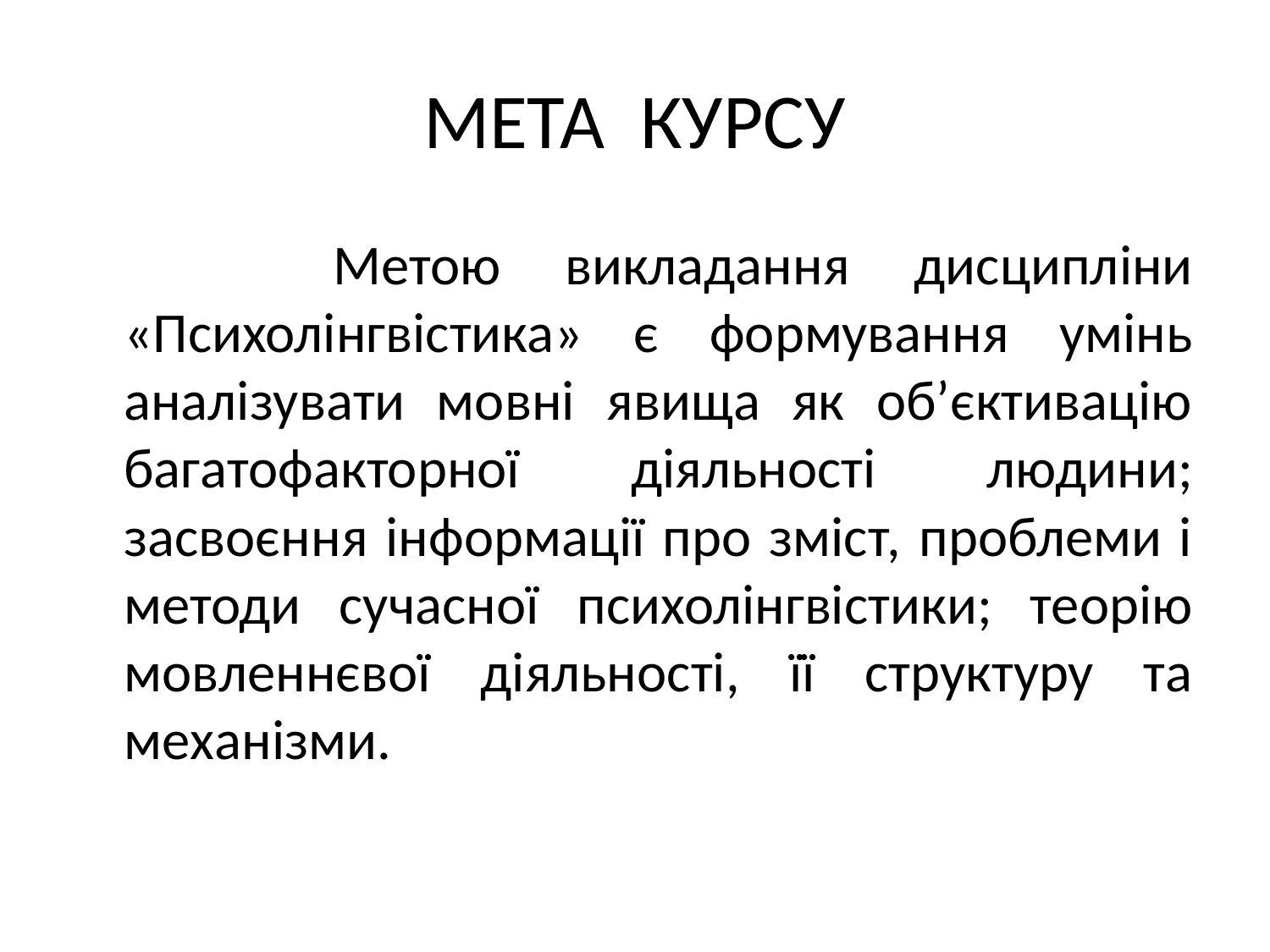

# МЕТА  КУРСУ
    Метою викладання дисципліни «Психолінгвістика» є формування умінь аналізувати мовні явища як об’єктивацію багатофакторної діяльності людини; засвоєння інформації про зміст, проблеми і методи сучасної психолінгвістики; теорію мовленнєвої діяльності, її структуру та механізми.